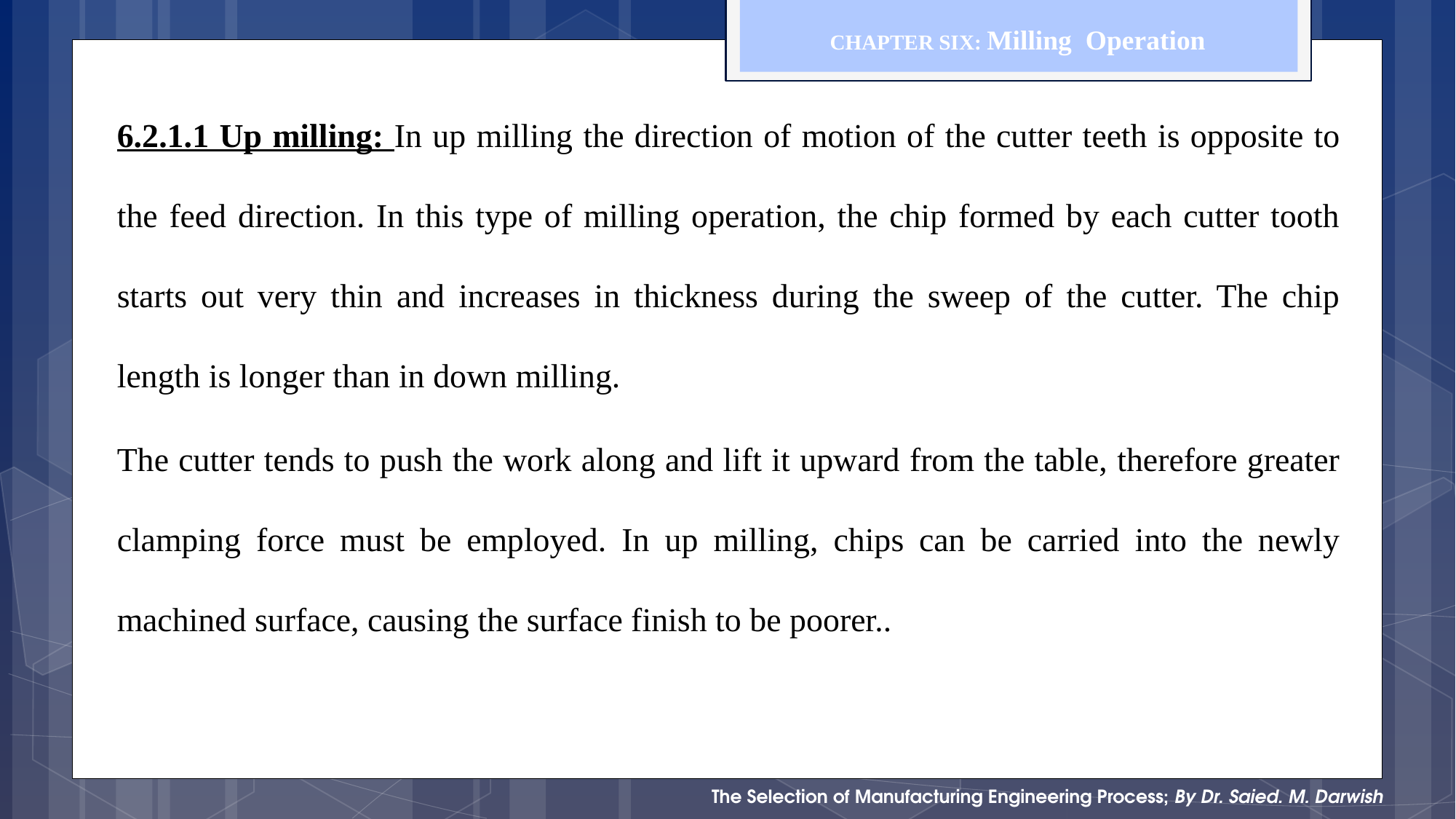

CHAPTER SIX: Milling  Operation
6.2.1.1 Up milling: In up milling the direction of motion of the cutter teeth is opposite to the feed direction. In this type of milling operation, the chip formed by each cutter tooth starts out very thin and increases in thickness during the sweep of the cutter. The chip length is longer than in down milling.
The cutter tends to push the work along and lift it upward from the table, therefore greater clamping force must be employed. In up milling, chips can be carried into the newly machined surface, causing the surface finish to be poorer..